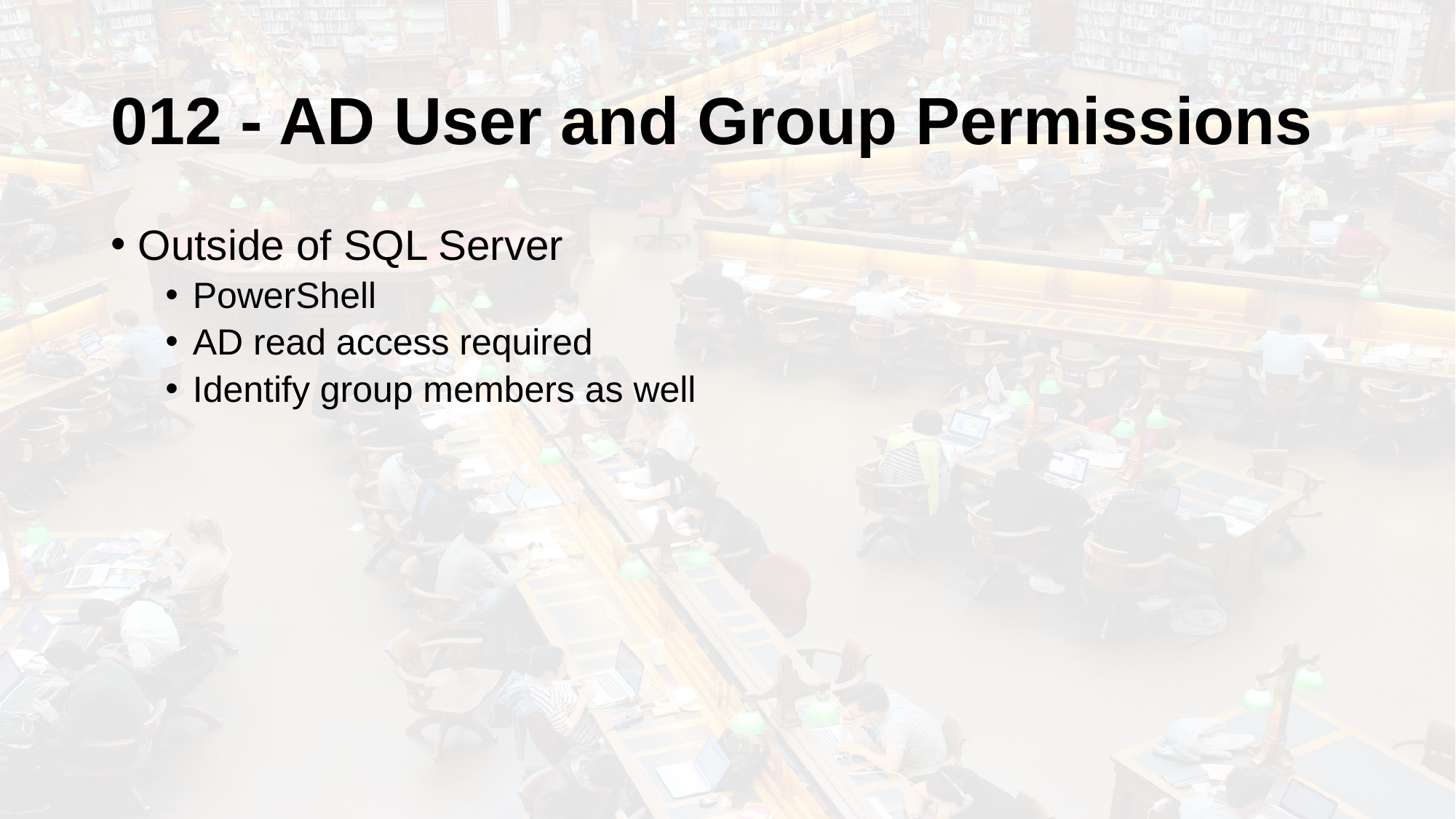

# 012 - AD User and Group Permissions
Outside of SQL Server
PowerShell
AD read access required
Identify group members as well